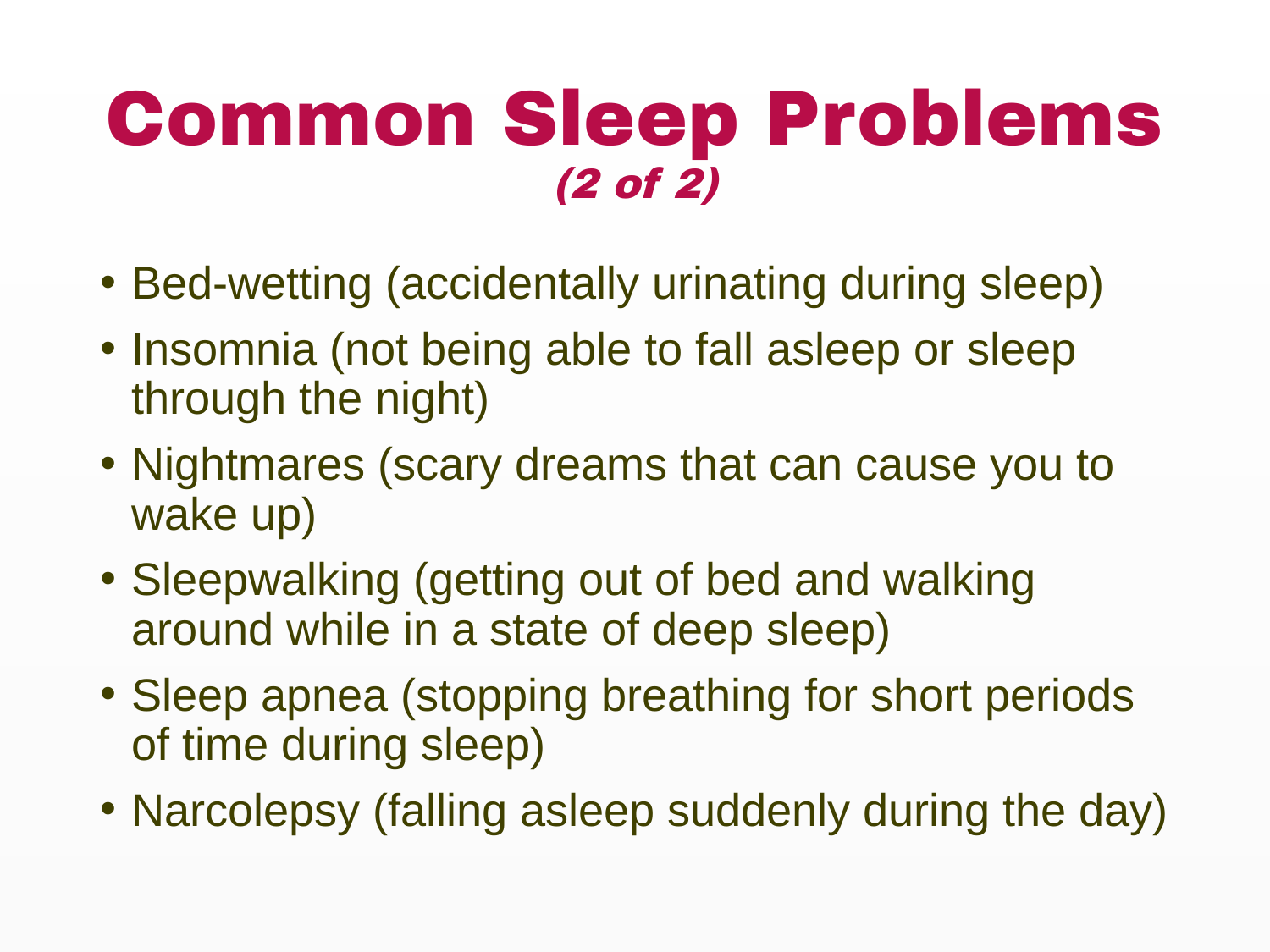

# Common Sleep Problems (2 of 2)
Bed-wetting (accidentally urinating during sleep)
Insomnia (not being able to fall asleep or sleep through the night)
Nightmares (scary dreams that can cause you to wake up)
Sleepwalking (getting out of bed and walking around while in a state of deep sleep)
Sleep apnea (stopping breathing for short periods of time during sleep)
Narcolepsy (falling asleep suddenly during the day)